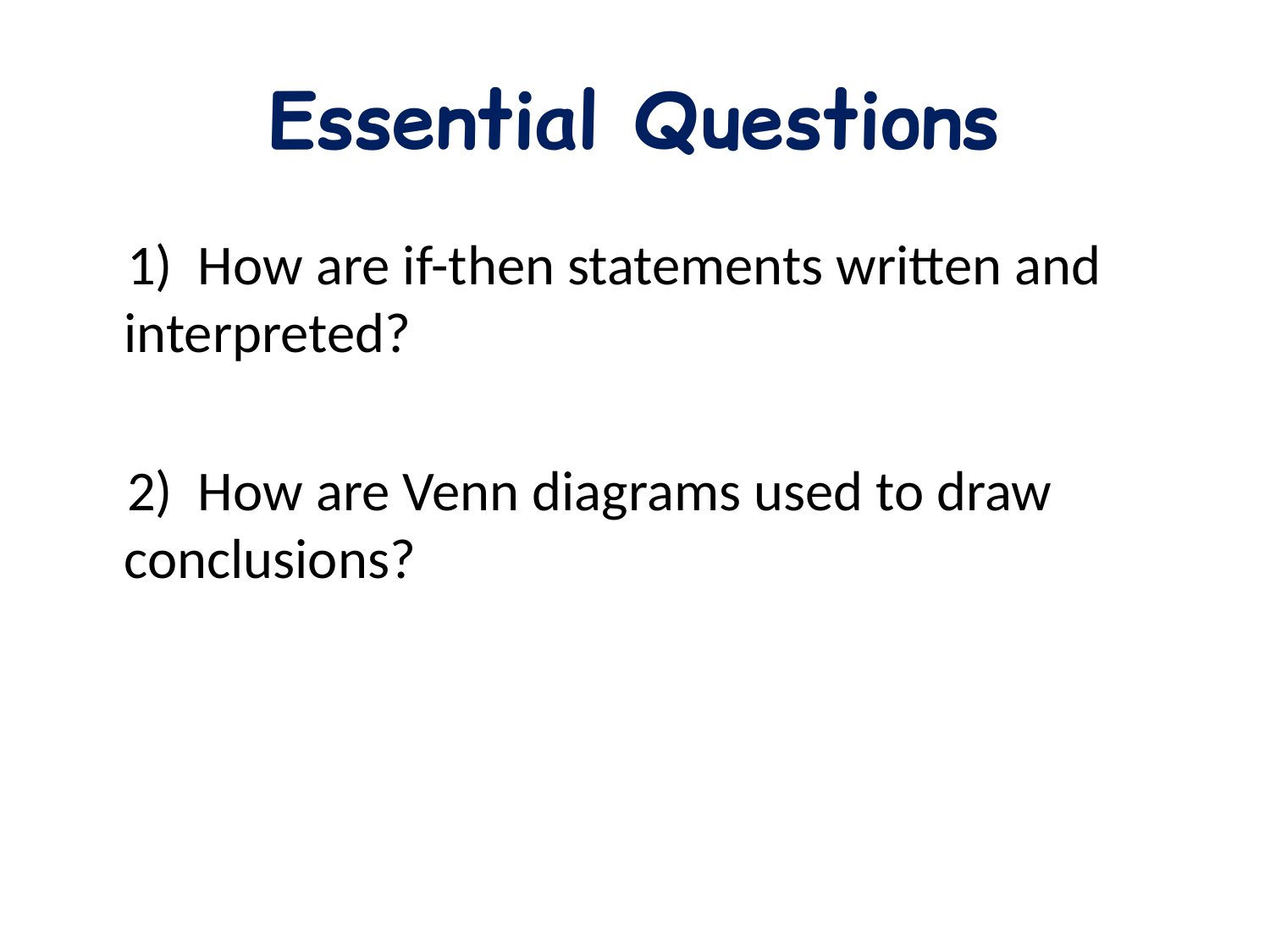

# Essential Questions
    1)  How are if-then statements written and interpreted?

    2)  How are Venn diagrams used to draw conclusions?